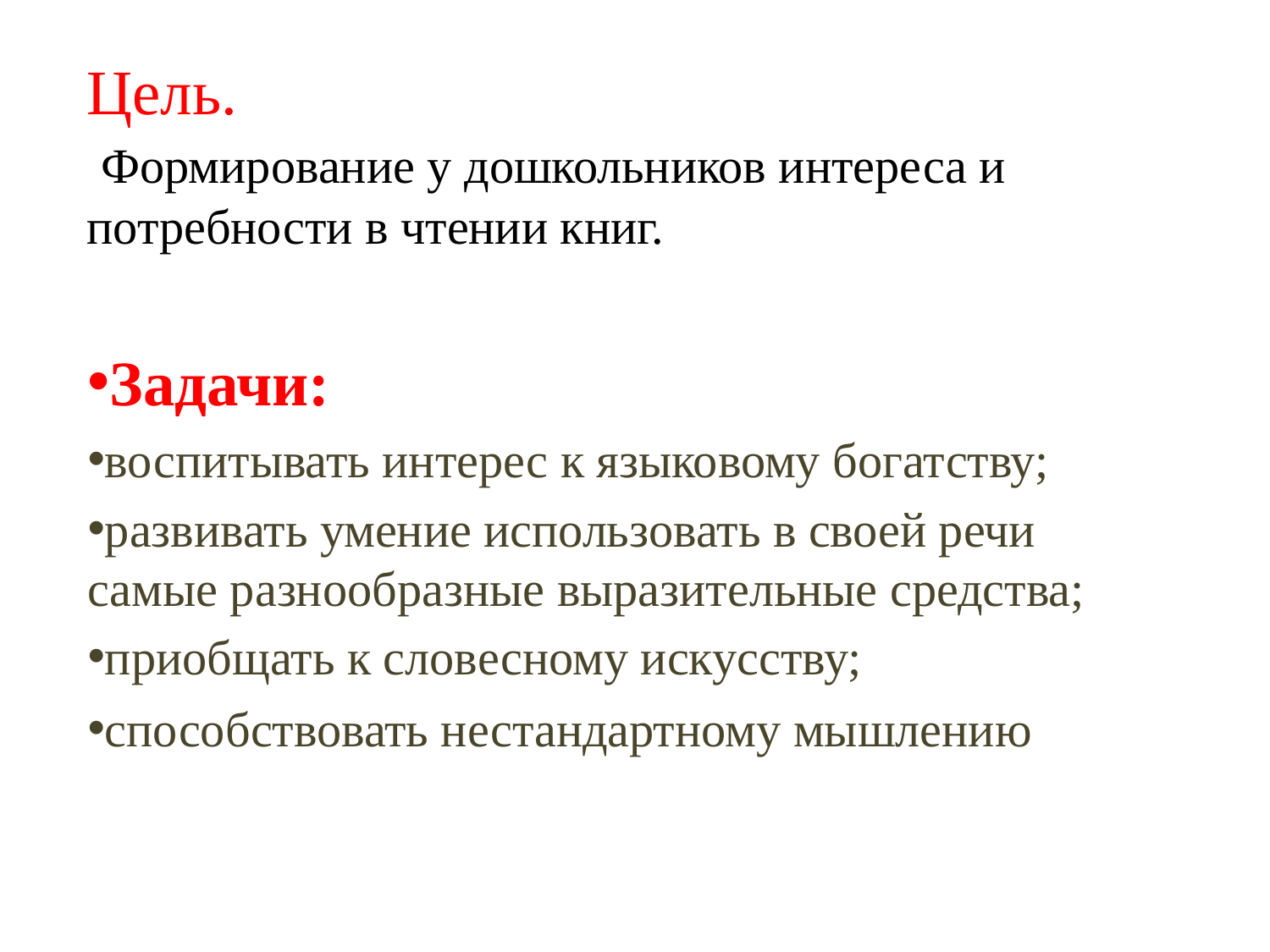

# Цель. Формирование у дошкольников интереса и потребности в чтении книг.
Задачи:
воспитывать интерес к языковому богатству;
развивать умение использовать в своей речи самые разнообразные выразительные средства;
приобщать к словесному искусству;
способствовать нестандартному мышлению